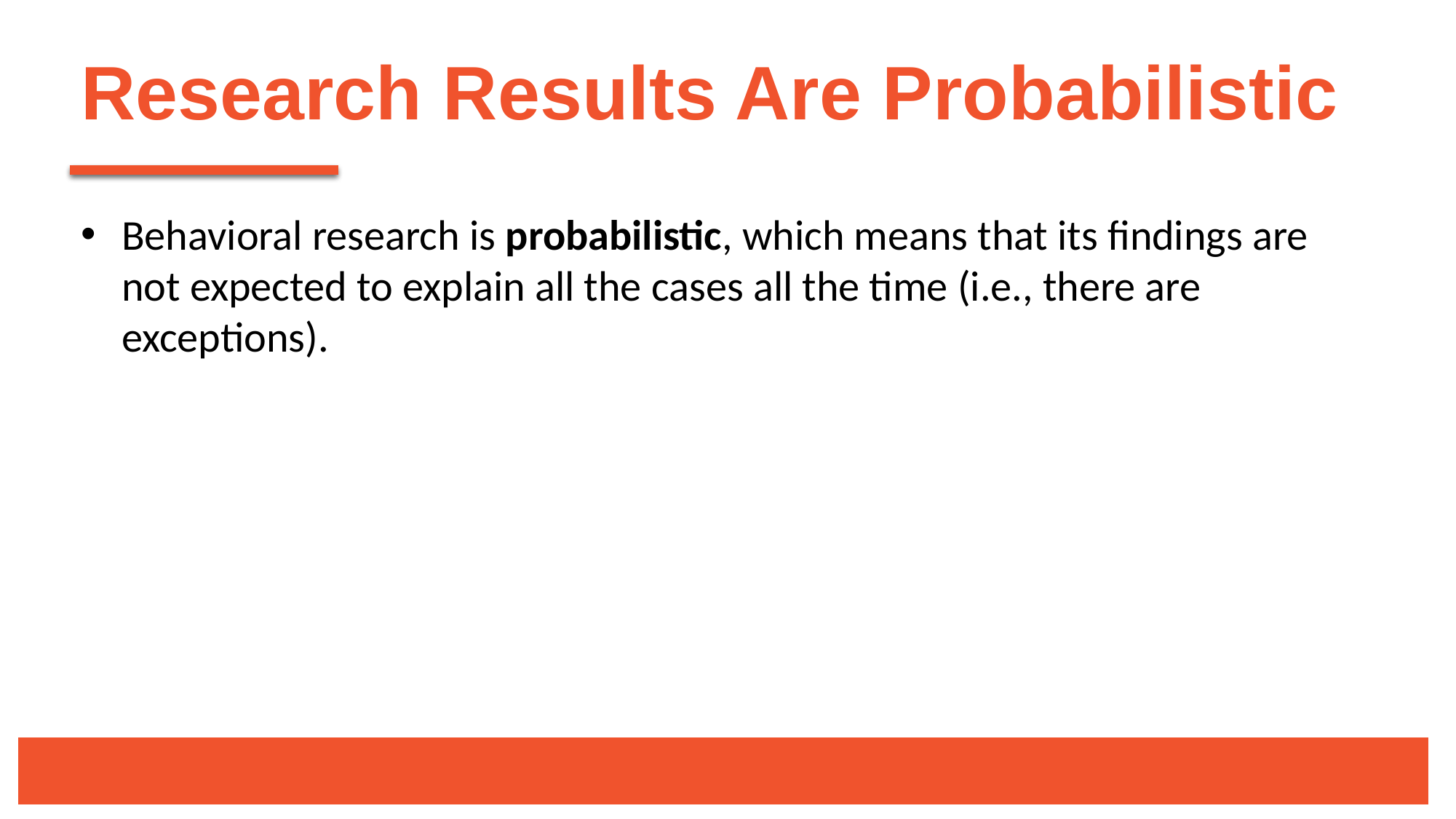

# Research Results Are Probabilistic
Behavioral research is probabilistic, which means that its findings are not expected to explain all the cases all the time (i.e., there are exceptions).